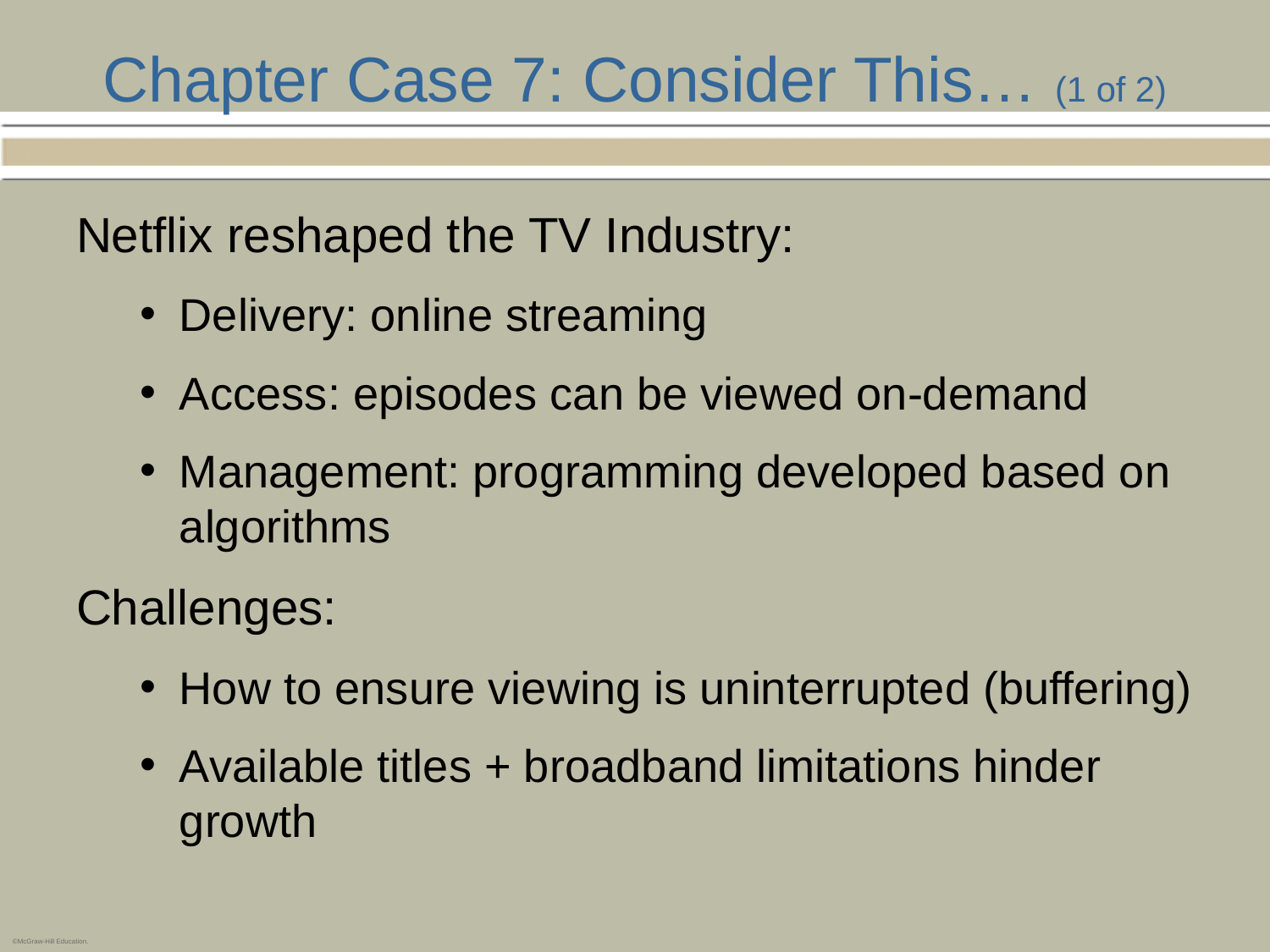

# Chapter Case 7: Consider This… (1 of 2)
Netflix reshaped the TV Industry:
Delivery: online streaming
Access: episodes can be viewed on-demand
Management: programming developed based on algorithms
Challenges:
How to ensure viewing is uninterrupted (buffering)
Available titles + broadband limitations hinder growth